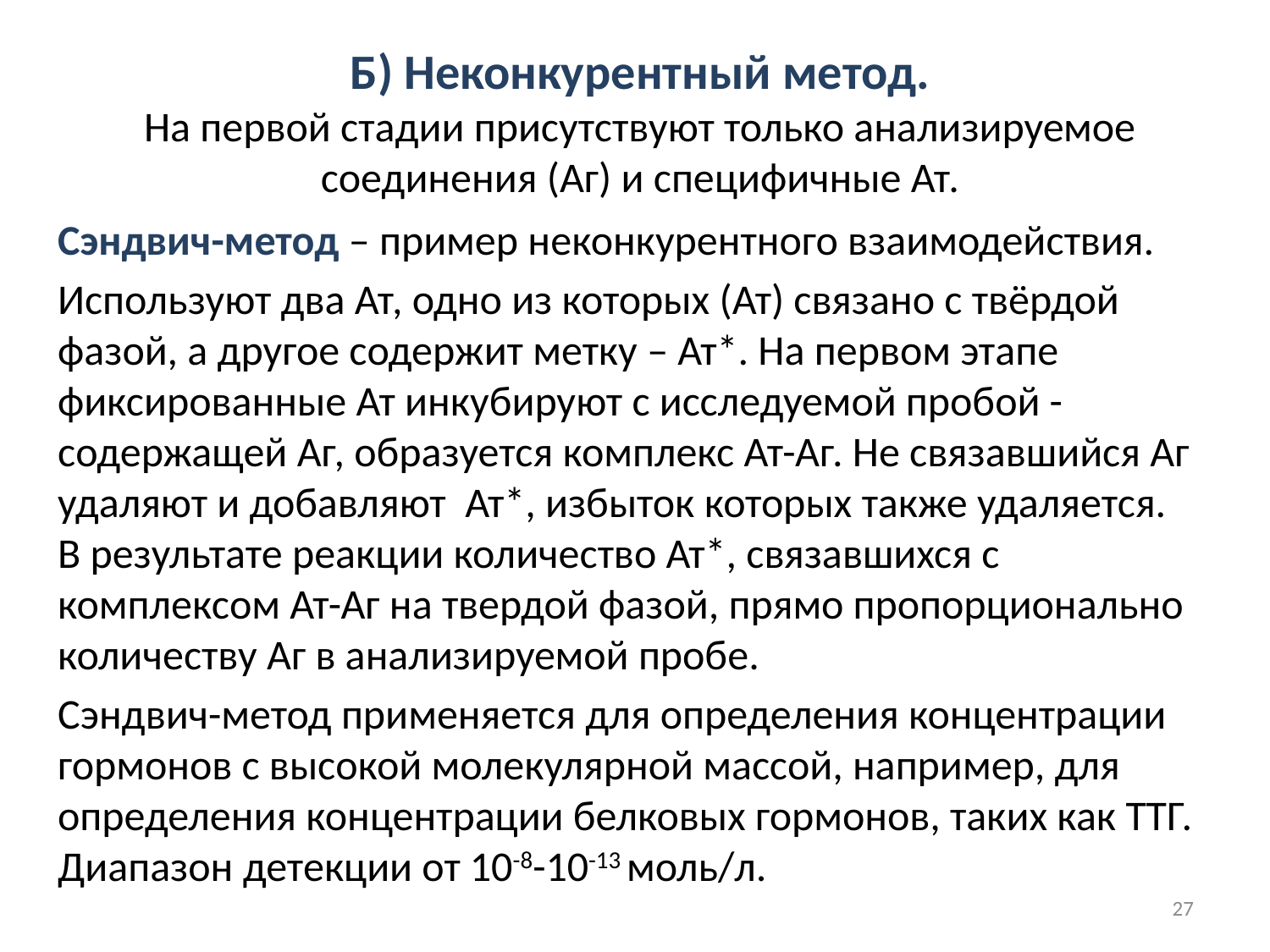

# Б) Неконкурентный метод. На первой стадии присутствуют только анализируемое соединения (Аг) и специфичные Ат.
Сэндвич-метод – пример неконкурентного взаимодействия.
Используют два Ат, одно из которых (Ат) связано с твёрдой фазой, а другое содержит метку – Ат*. На первом этапе фиксированные Ат инкубируют с исследуемой пробой -  содержащей Аг, образуется комплекс Ат-Аг. Не связавшийся Аг удаляют и добавляют  Ат*, избыток которых также удаляется. В результате реакции количество Ат*, связавшихся с комплексом Ат-Аг на твердой фазой, прямо пропорционально количеству Аг в анализируемой пробе.
Сэндвич-метод применяется для определения концентрации гормонов с высокой молекулярной массой, например, для определения концентрации белковых гормонов, таких как ТТГ. Диапазон детекции от 10-8-10-13 моль/л.

27